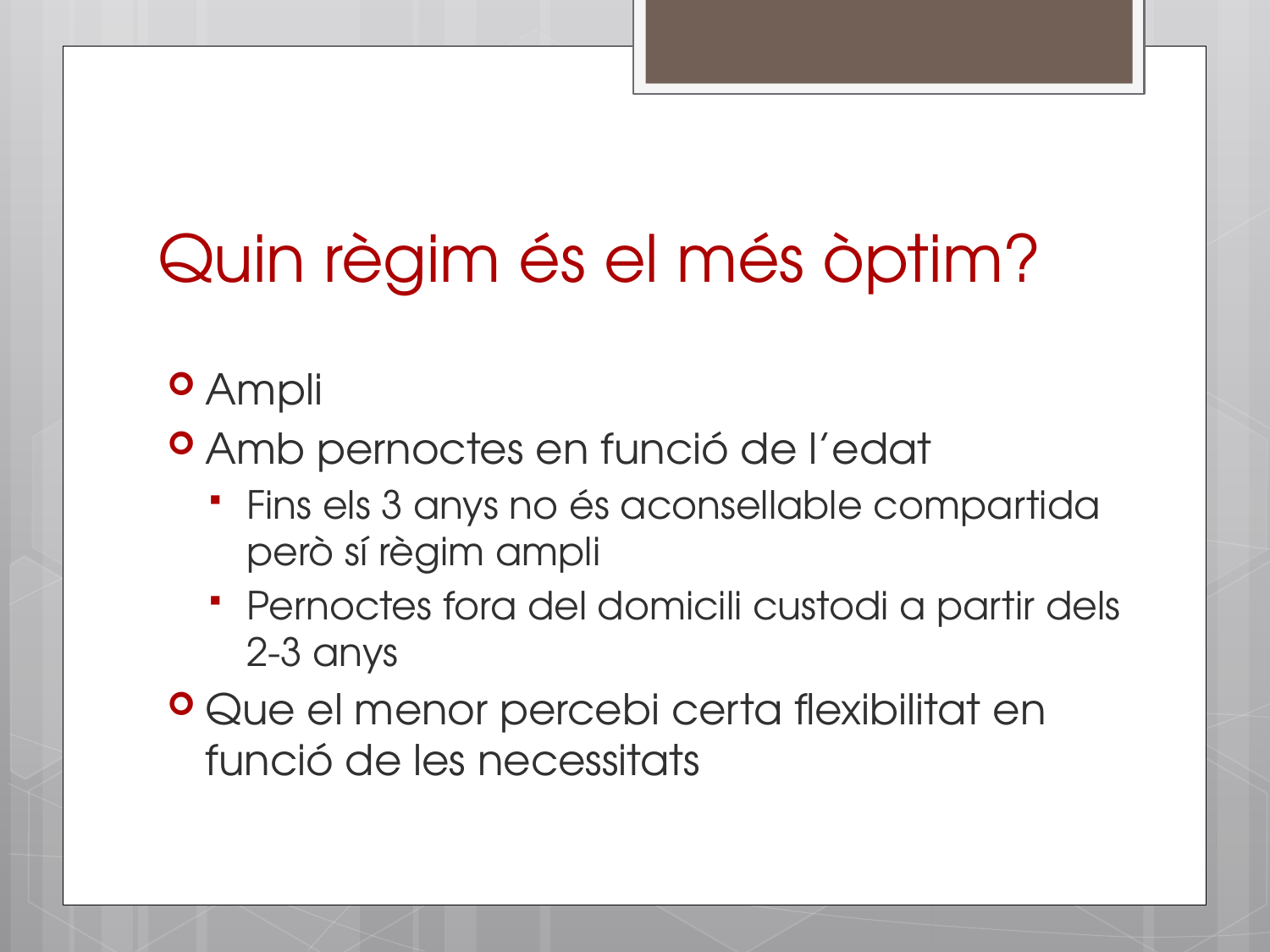

# Quin règim és el més òptim?
Ampli
Amb pernoctes en funció de l’edat
Fins els 3 anys no és aconsellable compartida però sí règim ampli
Pernoctes fora del domicili custodi a partir dels 2-3 anys
Que el menor percebi certa flexibilitat en funció de les necessitats